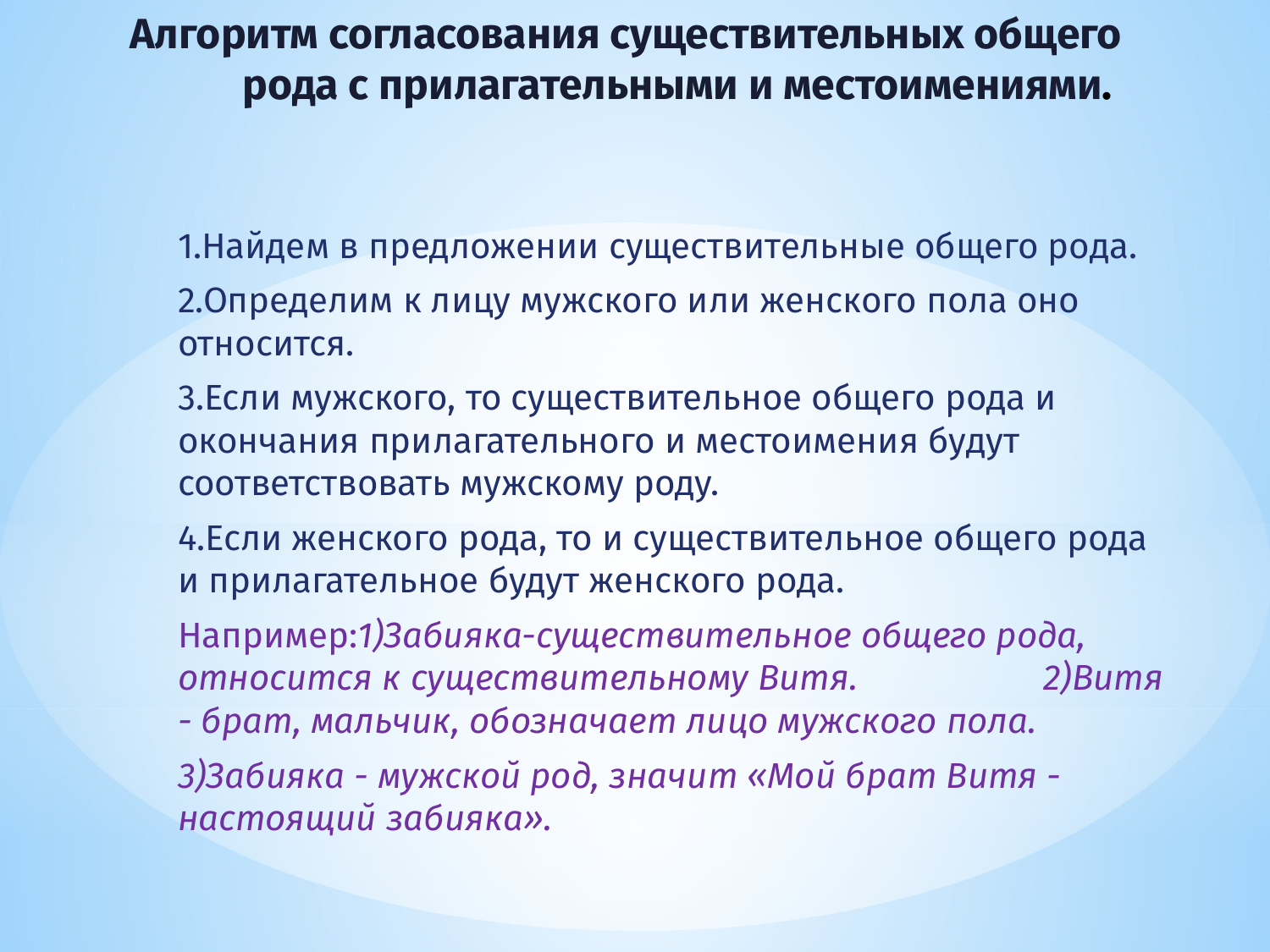

# Алгоритм согласования существительных общего рода с прилагательными и местоимениями.
1.Найдем в предложении существительные общего рода.
2.Определим к лицу мужского или женского пола оно относится.
3.Если мужского, то существительное общего рода и окончания прилагательного и местоимения будут соответствовать мужскому роду.
4.Если женского рода, то и существительное общего рода и прилагательное будут женского рода.
Например:1)Забияка-существительное общего рода, относится к существительному Витя.                    2)Витя - брат, мальчик, обозначает лицо мужского пола.
3)Забияка - мужской род, значит «Мой брат Витя - настоящий забияка».